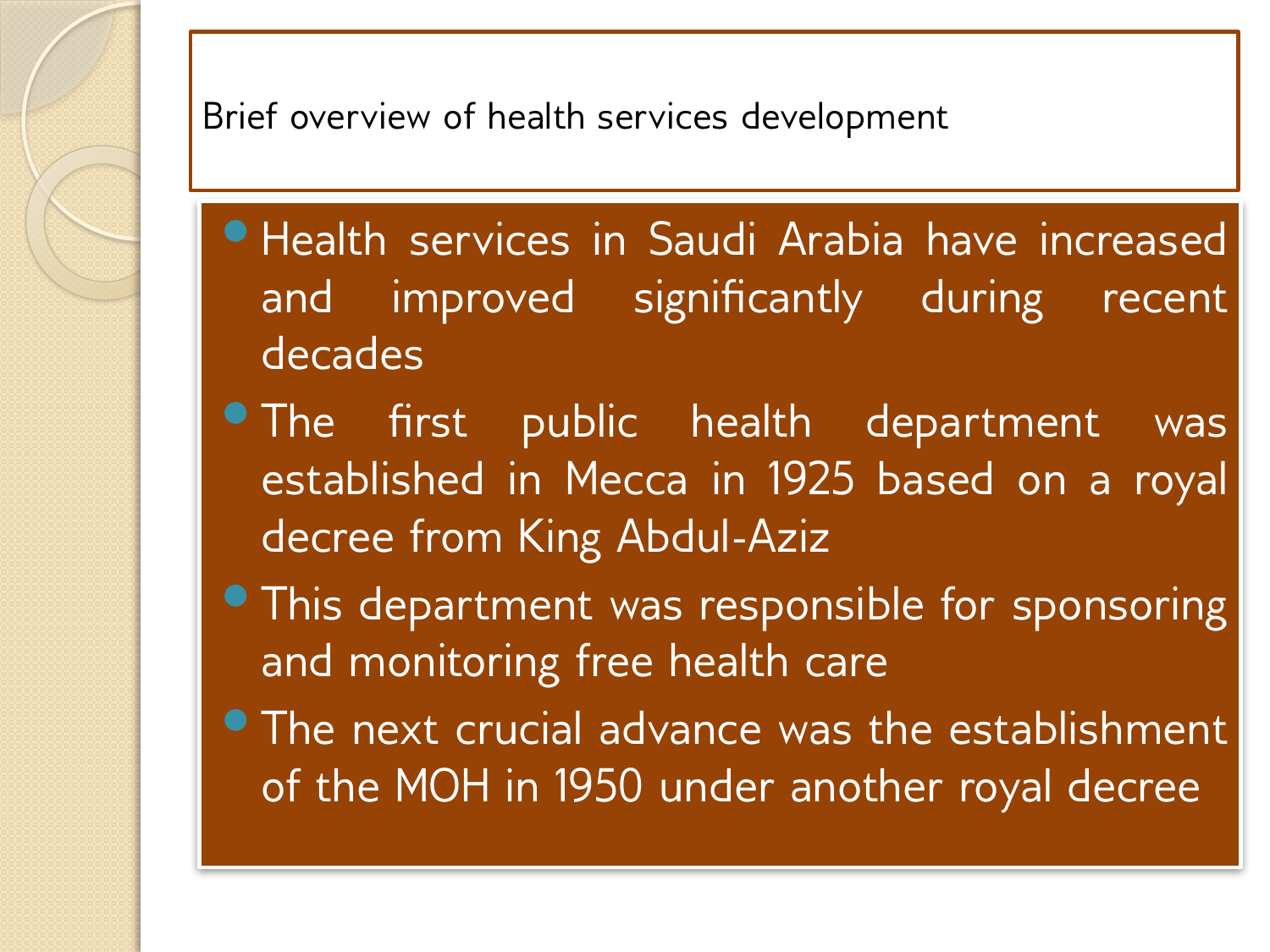

# Brief overview of health services development
Health services in Saudi Arabia have increased and improved significantly during recent decades
The first public health department was established in Mecca in 1925 based on a royal decree from King Abdul-Aziz
This department was responsible for sponsoring and monitoring free health care
The next crucial advance was the establishment of the MOH in 1950 under another royal decree